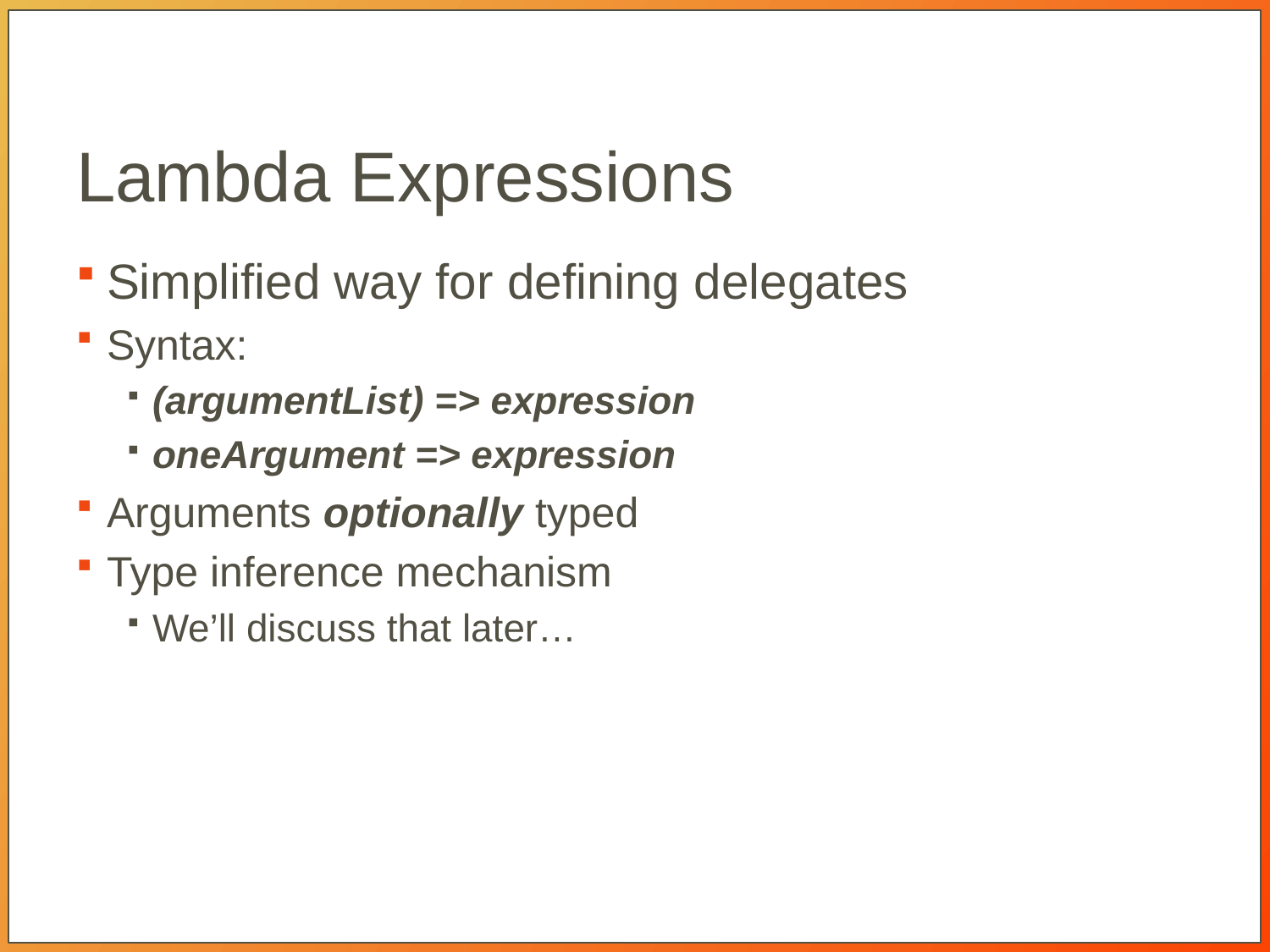

# Lambda Expressions
Simplified way for defining delegates
Syntax:
(argumentList) => expression
oneArgument => expression
Arguments optionally typed
Type inference mechanism
We’ll discuss that later…